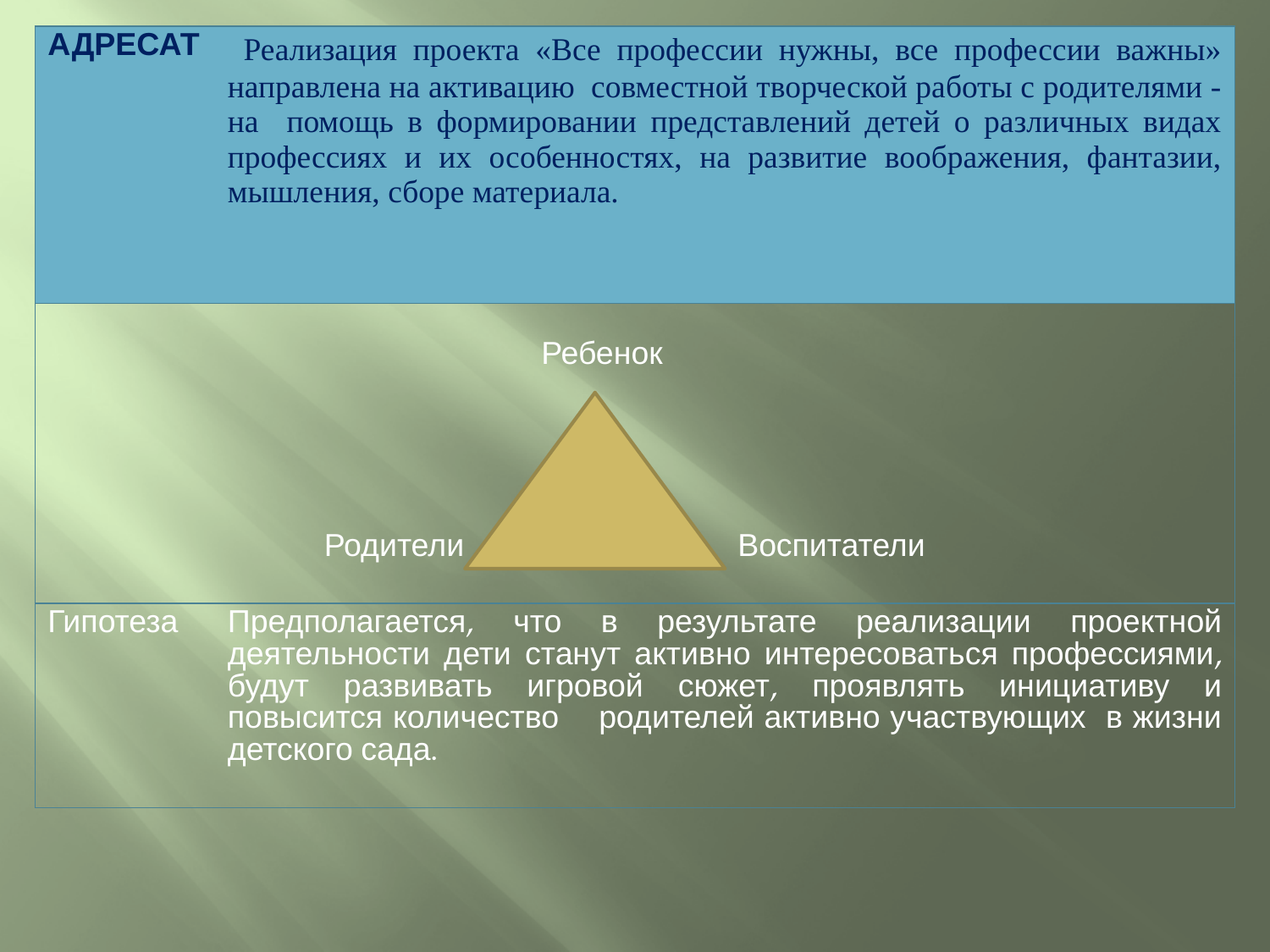

| АДРЕСАТ | Реализация проекта «Все профессии нужны, все профессии важны» направлена на активацию совместной творческой работы с родителями - на помощь в формировании представлений детей о различных видах профессиях и их особенностях, на развитие воображения, фантазии, мышления, сборе материала. |
| --- | --- |
|  | Ребенок Родители Воспитатели |
| Гипотеза | Предполагается, что в результате реализации проектной деятельности дети станут активно интересоваться профессиями, будут развивать игровой сюжет, проявлять инициативу и повысится количество родителей активно участвующих в жизни детского сада. |